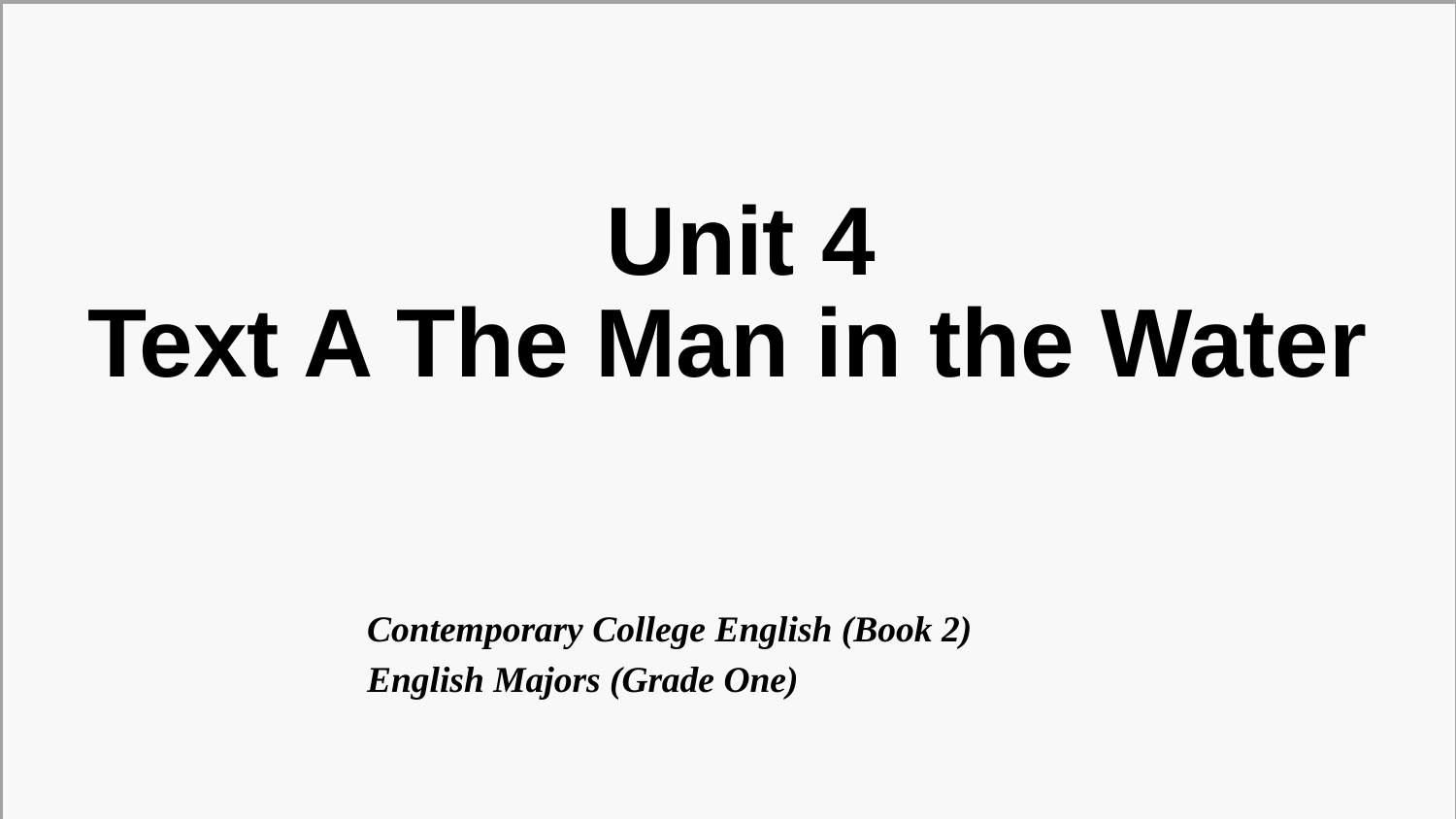

Unit 4
Text A The Man in the Water
Contemporary College English (Book 2)
English Majors (Grade One)